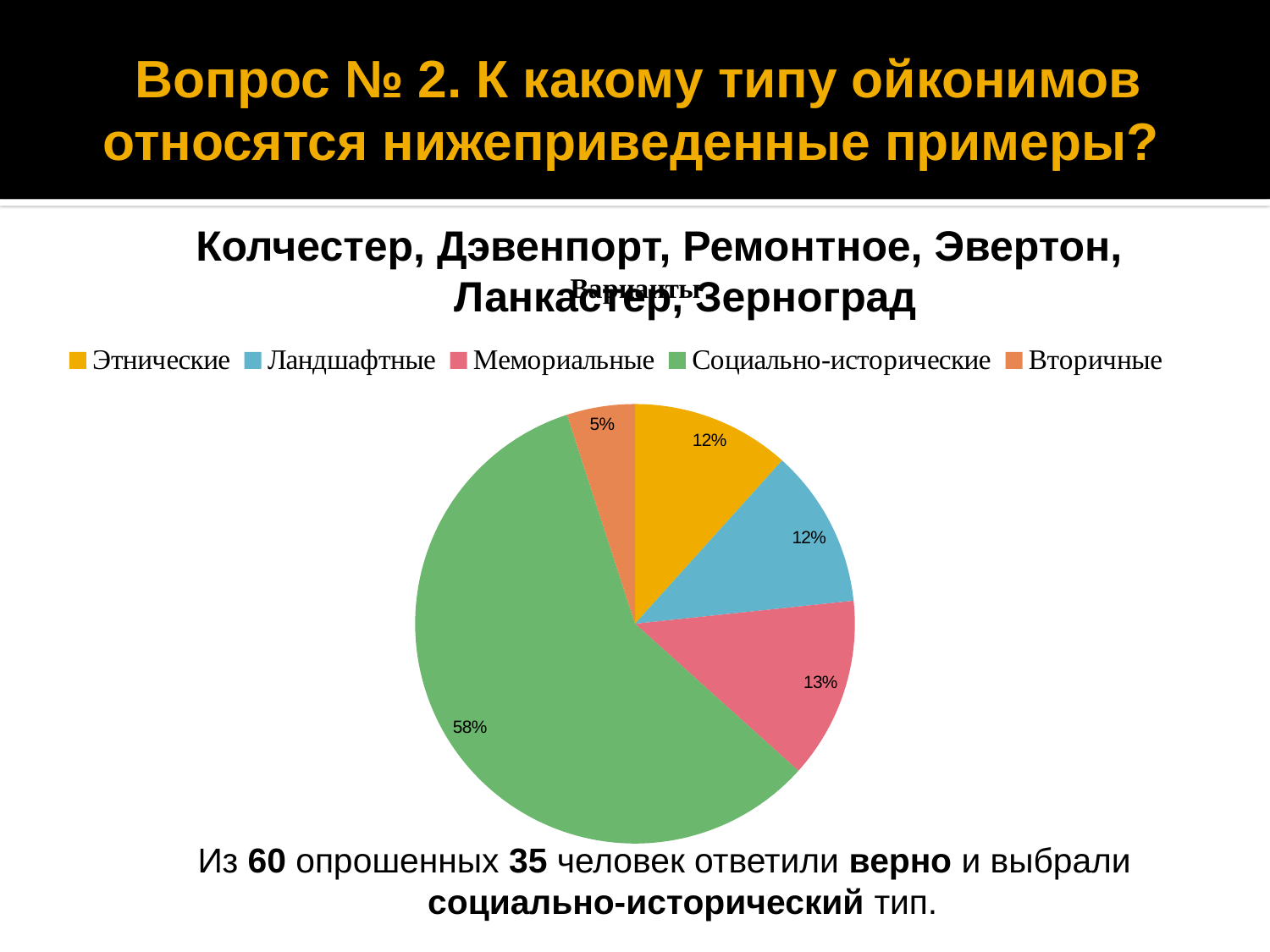

# Вопрос № 2. К какому типу ойконимов относятся нижеприведенные примеры?
Колчестер, Дэвенпорт, Ремонтное, Эвертон, Ланкастер, Зерноград

### Chart: Варианты

| Category | Ответы |
|---|---|
| Этнические | 7.0 |
| Ландшафтные | 7.0 |
| Мемориальные | 8.0 |
| Социально-исторические | 35.0 |
| Вторичные | 3.0 |
Из 60 опрошенных 35 человек ответили верно и выбрали социально-исторический тип.